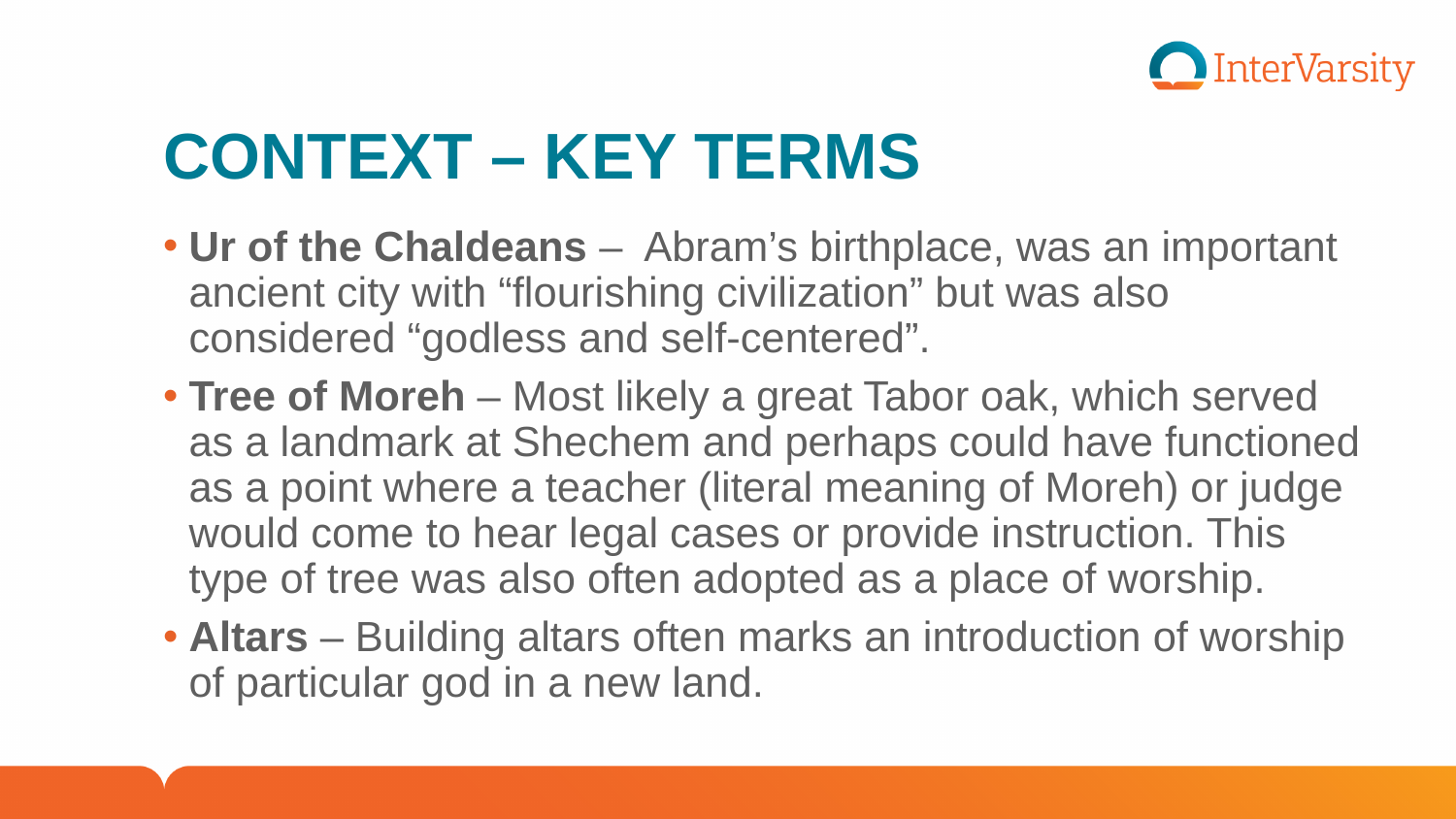

# CONTEXT – KEY TERMS
Ur of the Chaldeans –  Abram’s birthplace, was an important ancient city with “flourishing civilization” but was also considered “godless and self-centered”.
Tree of Moreh – Most likely a great Tabor oak, which served as a landmark at Shechem and perhaps could have functioned as a point where a teacher (literal meaning of Moreh) or judge would come to hear legal cases or provide instruction. This type of tree was also often adopted as a place of worship.
Altars – Building altars often marks an introduction of worship of particular god in a new land.